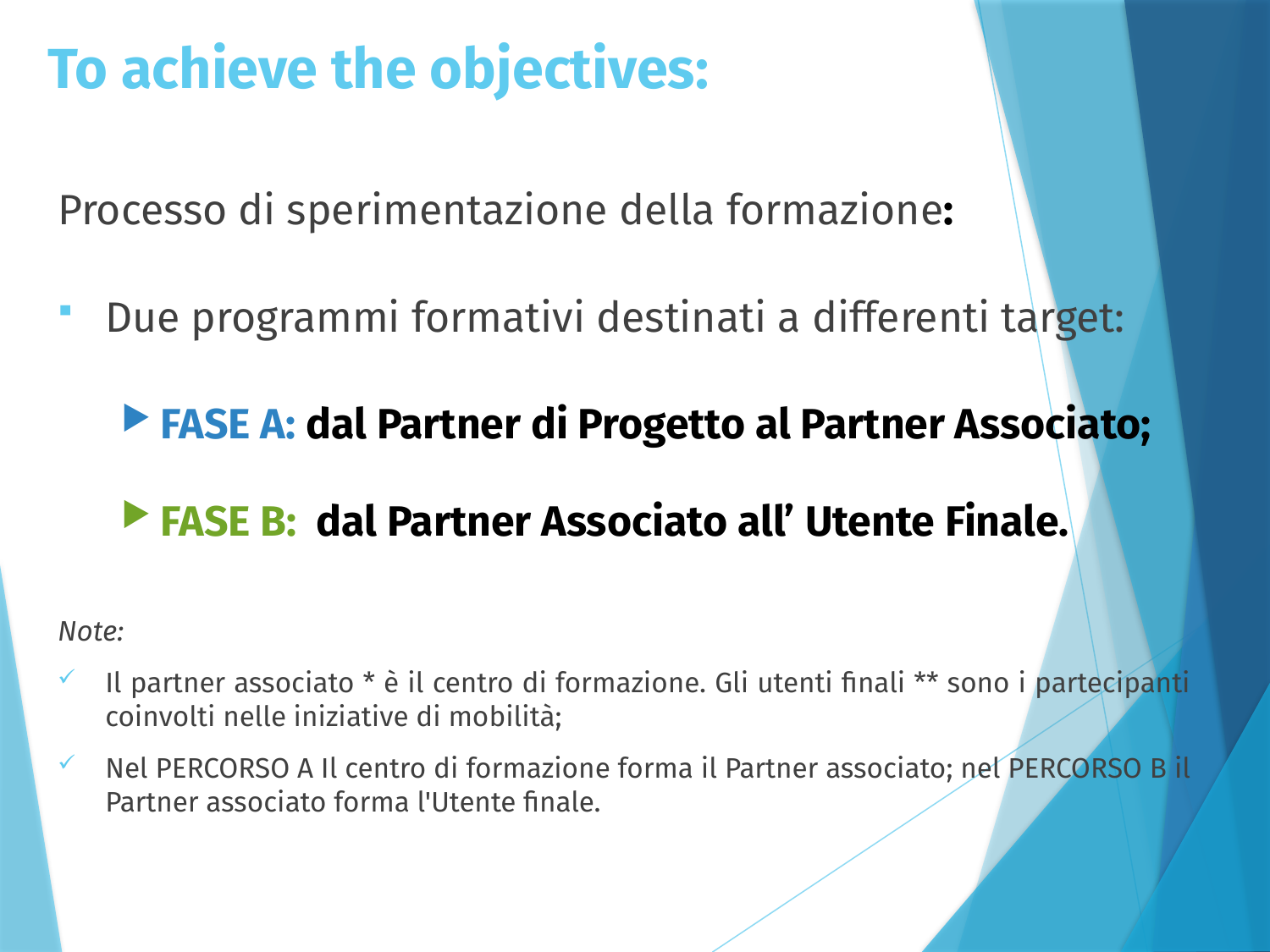

To achieve the objectives:
Processo di sperimentazione della formazione:

Due programmi formativi destinati a differenti target:

FASE A: dal Partner di Progetto al Partner Associato;

FASE B:  dal Partner Associato all’ Utente Finale.

Note:
Il partner associato * è il centro di formazione. Gli utenti finali ** sono i partecipanti coinvolti nelle iniziative di mobilità;
Nel PERCORSO A Il centro di formazione forma il Partner associato; nel PERCORSO B il Partner associato forma l'Utente finale.